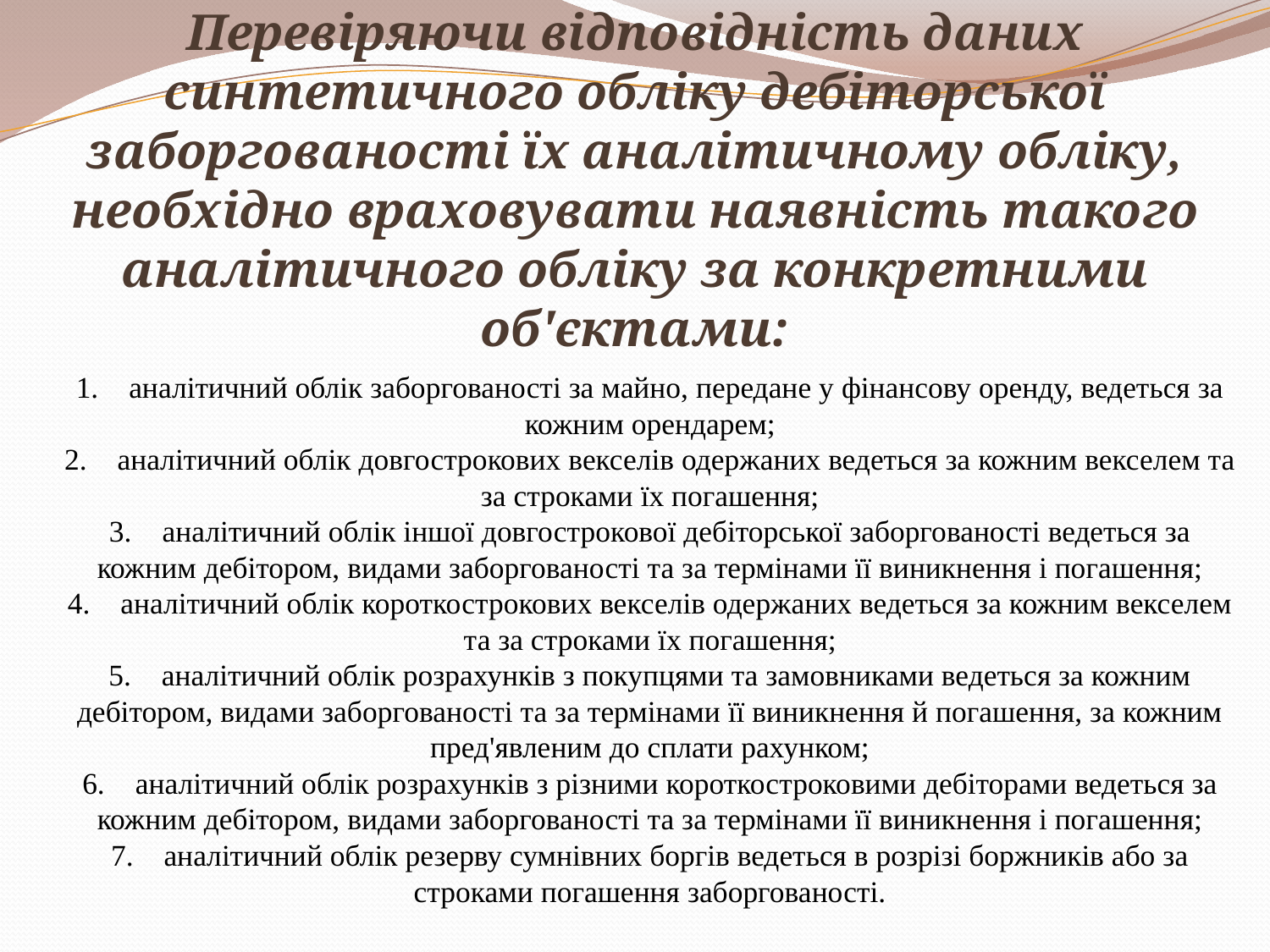

# Перевіряючи відповідність даних синтетичного обліку дебіторської заборгованості їх аналітичному обліку, необхідно враховувати наявність такого аналітичного обліку за конкретними об'єктами:
1.    аналітичний облік заборгованості за майно, передане у фінансову оренду, ведеться за кожним орендарем;
2.    аналітичний облік довгострокових векселів одержаних ведеться за кожним векселем та за строками їх погашення;
3.    аналітичний облік іншої довгострокової дебіторської заборгованості ведеться за кожним дебітором, видами заборгованості та за термінами її виникнення і погашення;
4.    аналітичний облік короткострокових векселів одержаних ведеться за кожним векселем та за строками їх погашення;
5.    аналітичний облік розрахунків з покупцями та замовниками ведеться за кожним дебітором, видами заборгованості та за термінами її виникнення й погашення, за кожним пред'явленим до сплати рахунком;
6.    аналітичний облік розрахунків з різними короткостроковими дебіторами ведеться за кожним дебітором, видами заборгованості та за термінами її виникнення і погашення;
7.    аналітичний облік резерву сумнівних боргів ведеться в розрізі боржників або за строками погашення заборгованості.